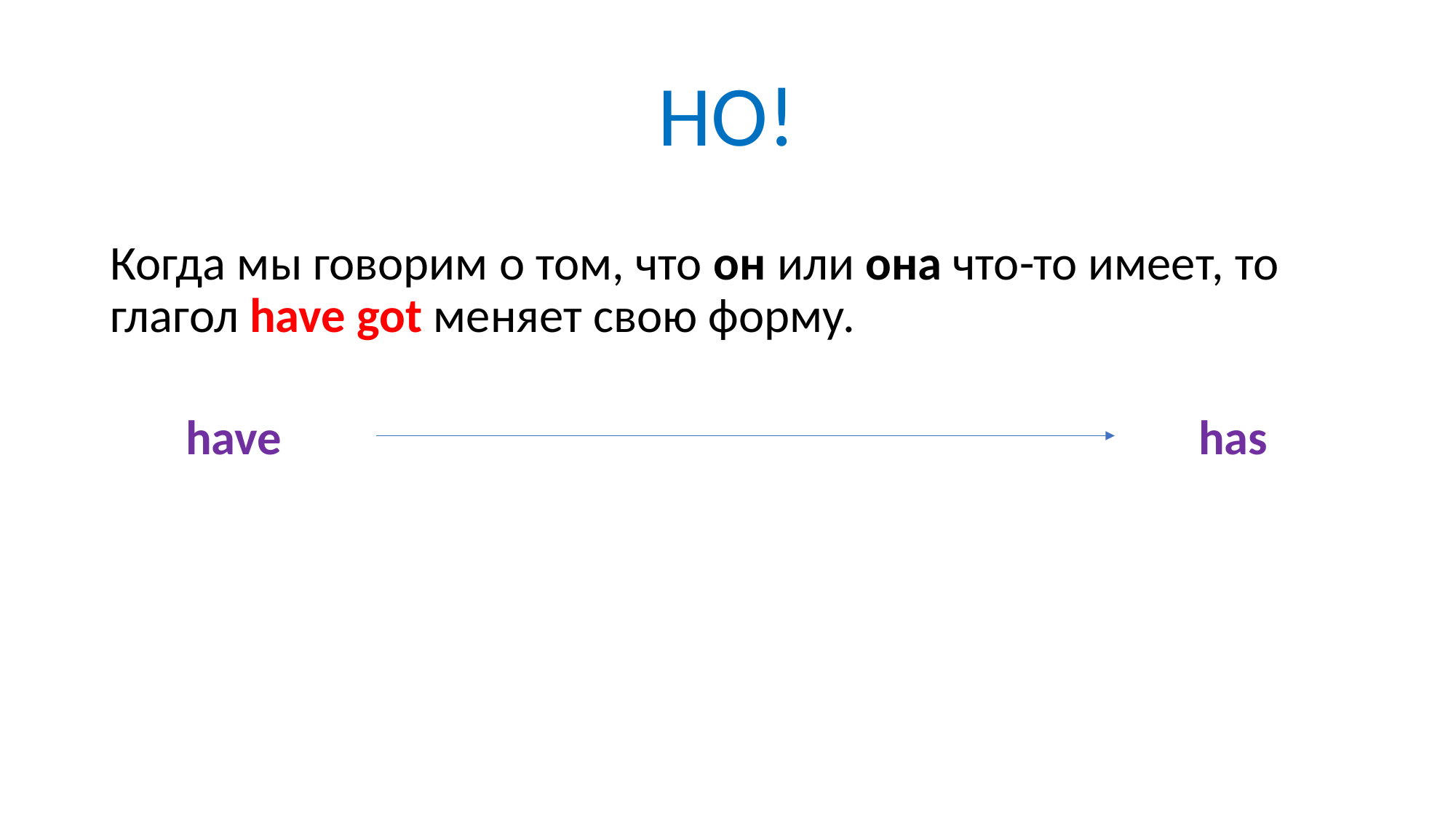

# НО!
Когда мы говорим о том, что он или она что-то имеет, то глагол have got меняет свою форму.

have                                                                                    has